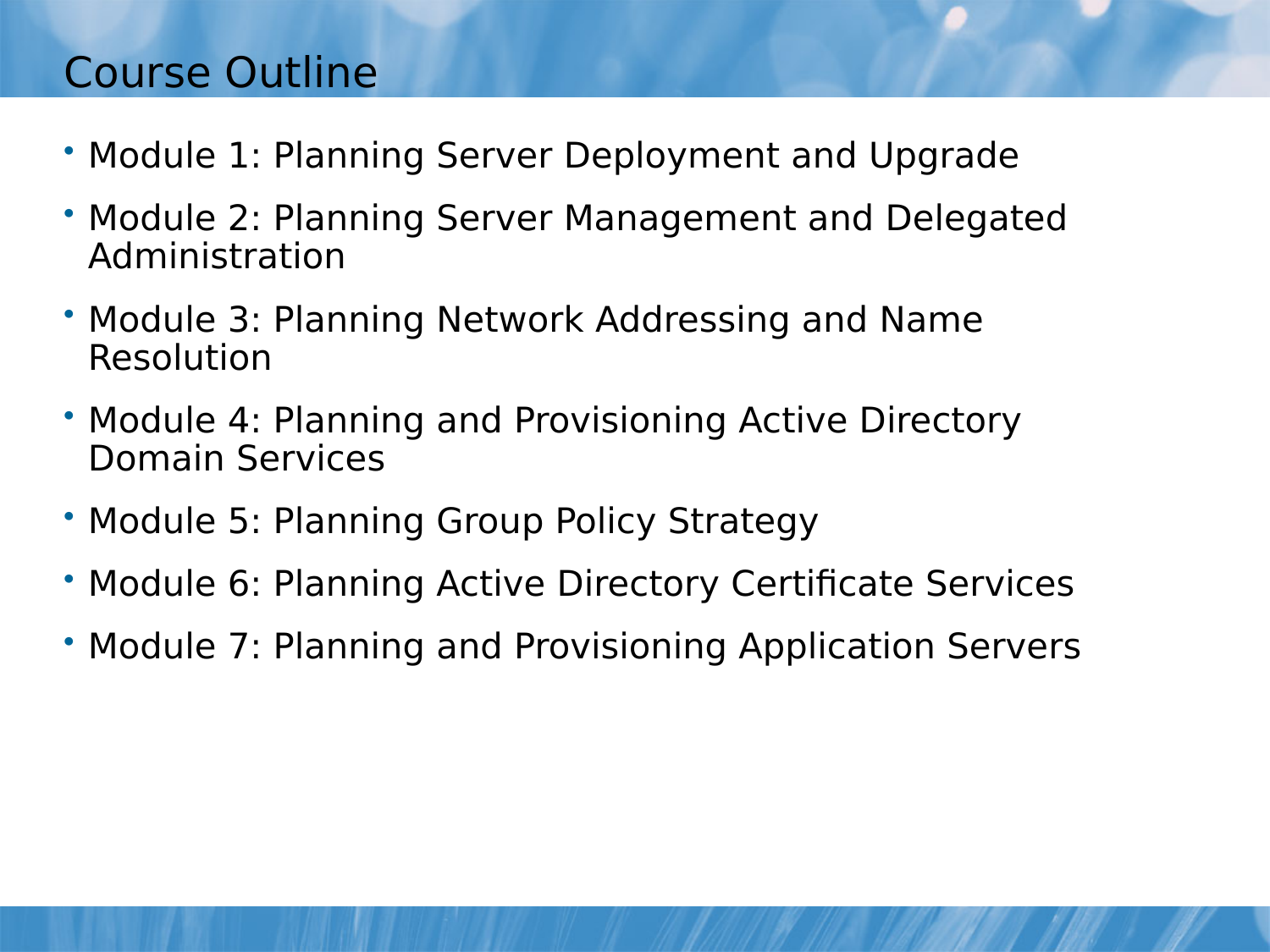

# Course Outline
Module 1: Planning Server Deployment and Upgrade
Module 2: Planning Server Management and Delegated
Administration
Module 3: Planning Network Addressing and Name Resolution
Module 4: Planning and Provisioning Active Directory Domain Services
Module 5: Planning Group Policy Strategy
Module 6: Planning Active Directory Certificate Services
Module 7: Planning and Provisioning Application Servers